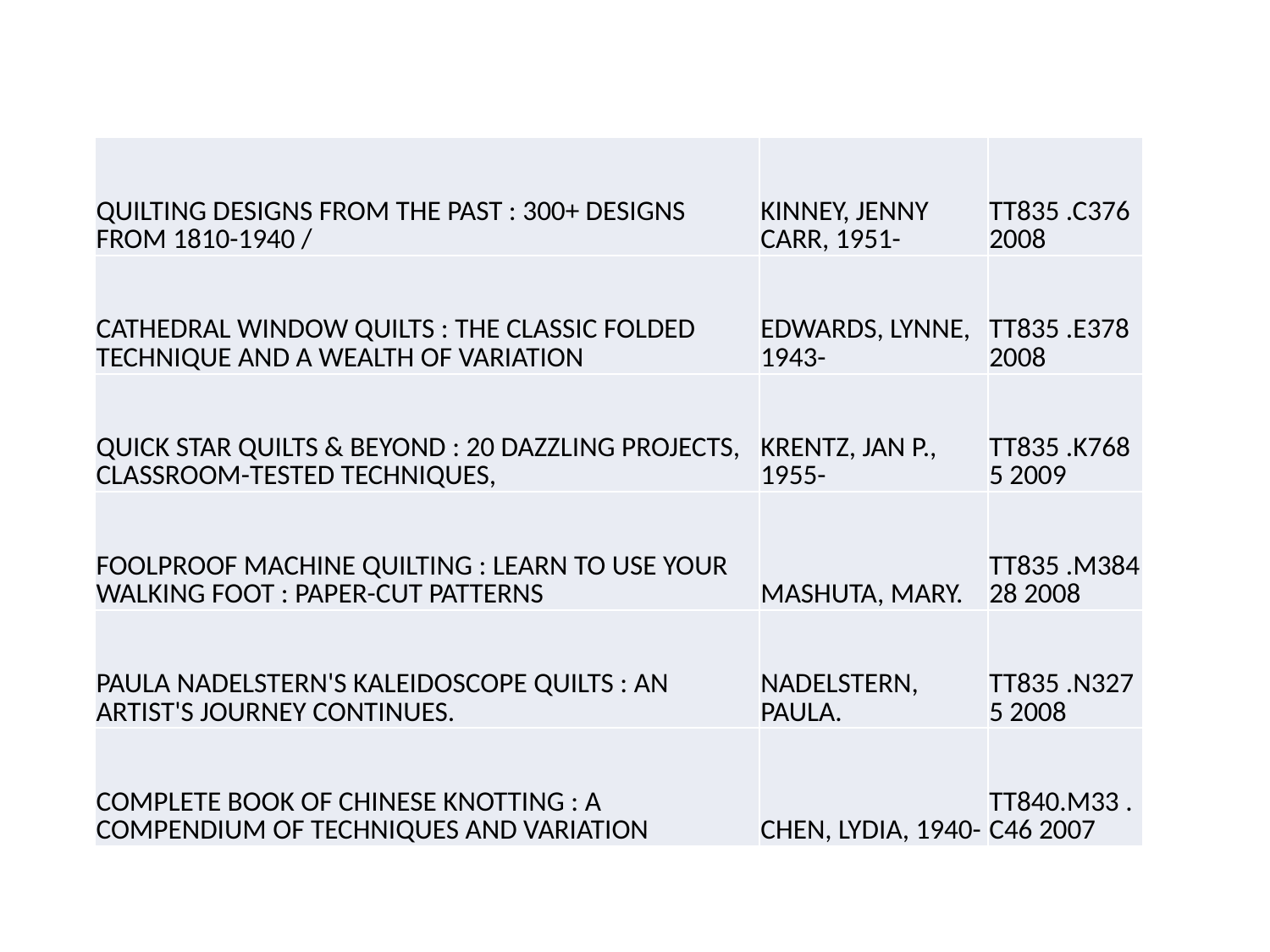

| QUILTING DESIGNS FROM THE PAST : 300+ DESIGNS FROM 1810-1940 / | KINNEY, JENNY CARR, 1951- | TT835 .C376 2008 |
| --- | --- | --- |
| CATHEDRAL WINDOW QUILTS : THE CLASSIC FOLDED TECHNIQUE AND A WEALTH OF VARIATION | EDWARDS, LYNNE, 1943- | TT835 .E378 2008 |
| QUICK STAR QUILTS & BEYOND : 20 DAZZLING PROJECTS, CLASSROOM-TESTED TECHNIQUES, | KRENTZ, JAN P., 1955- | TT835 .K7685 2009 |
| FOOLPROOF MACHINE QUILTING : LEARN TO USE YOUR WALKING FOOT : PAPER-CUT PATTERNS | MASHUTA, MARY. | TT835 .M38428 2008 |
| PAULA NADELSTERN'S KALEIDOSCOPE QUILTS : AN ARTIST'S JOURNEY CONTINUES. | NADELSTERN, PAULA. | TT835 .N3275 2008 |
| COMPLETE BOOK OF CHINESE KNOTTING : A COMPENDIUM OF TECHNIQUES AND VARIATION | CHEN, LYDIA, 1940- | TT840.M33 .C46 2007 |